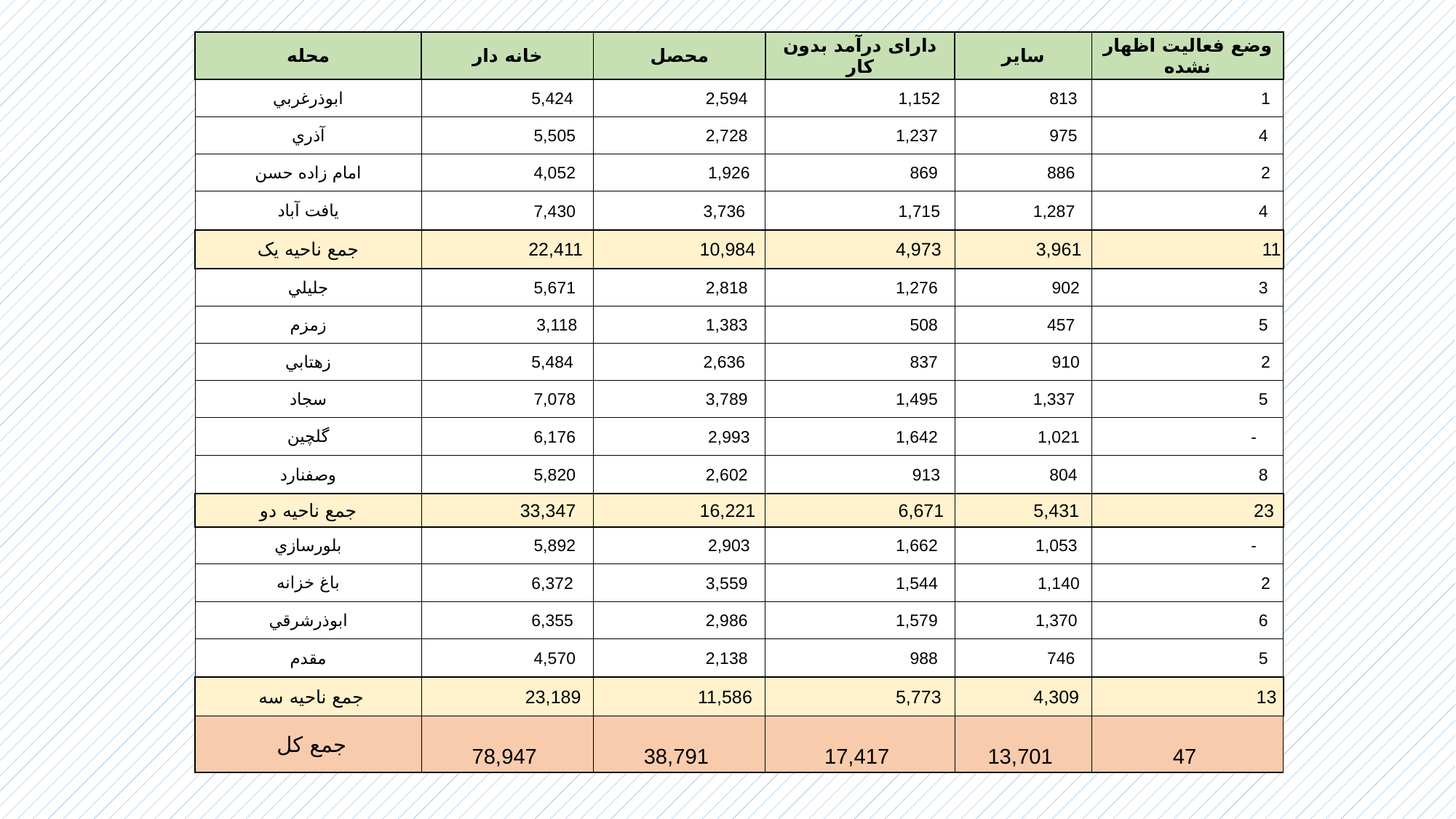

| محله | خانه دار | محصل | دارای درآمد بدون کار | سایر | وضع فعالیت اظهار نشده |
| --- | --- | --- | --- | --- | --- |
| ابوذرغربي | 5,424 | 2,594 | 1,152 | 813 | 1 |
| آذري | 5,505 | 2,728 | 1,237 | 975 | 4 |
| امام زاده حسن | 4,052 | 1,926 | 869 | 886 | 2 |
| يافت آباد | 7,430 | 3,736 | 1,715 | 1,287 | 4 |
| جمع ناحیه یک | 22,411 | 10,984 | 4,973 | 3,961 | 11 |
| جليلي | 5,671 | 2,818 | 1,276 | 902 | 3 |
| زمزم | 3,118 | 1,383 | 508 | 457 | 5 |
| زهتابي | 5,484 | 2,636 | 837 | 910 | 2 |
| سجاد | 7,078 | 3,789 | 1,495 | 1,337 | 5 |
| گلچين | 6,176 | 2,993 | 1,642 | 1,021 | - |
| وصفنارد | 5,820 | 2,602 | 913 | 804 | 8 |
| جمع ناحیه دو | 33,347 | 16,221 | 6,671 | 5,431 | 23 |
| بلورسازي | 5,892 | 2,903 | 1,662 | 1,053 | - |
| باغ خزانه | 6,372 | 3,559 | 1,544 | 1,140 | 2 |
| ابوذرشرقي | 6,355 | 2,986 | 1,579 | 1,370 | 6 |
| مقدم | 4,570 | 2,138 | 988 | 746 | 5 |
| جمع ناحیه سه | 23,189 | 11,586 | 5,773 | 4,309 | 13 |
| جمع کل | 78,947 | 38,791 | 17,417 | 13,701 | 47 |